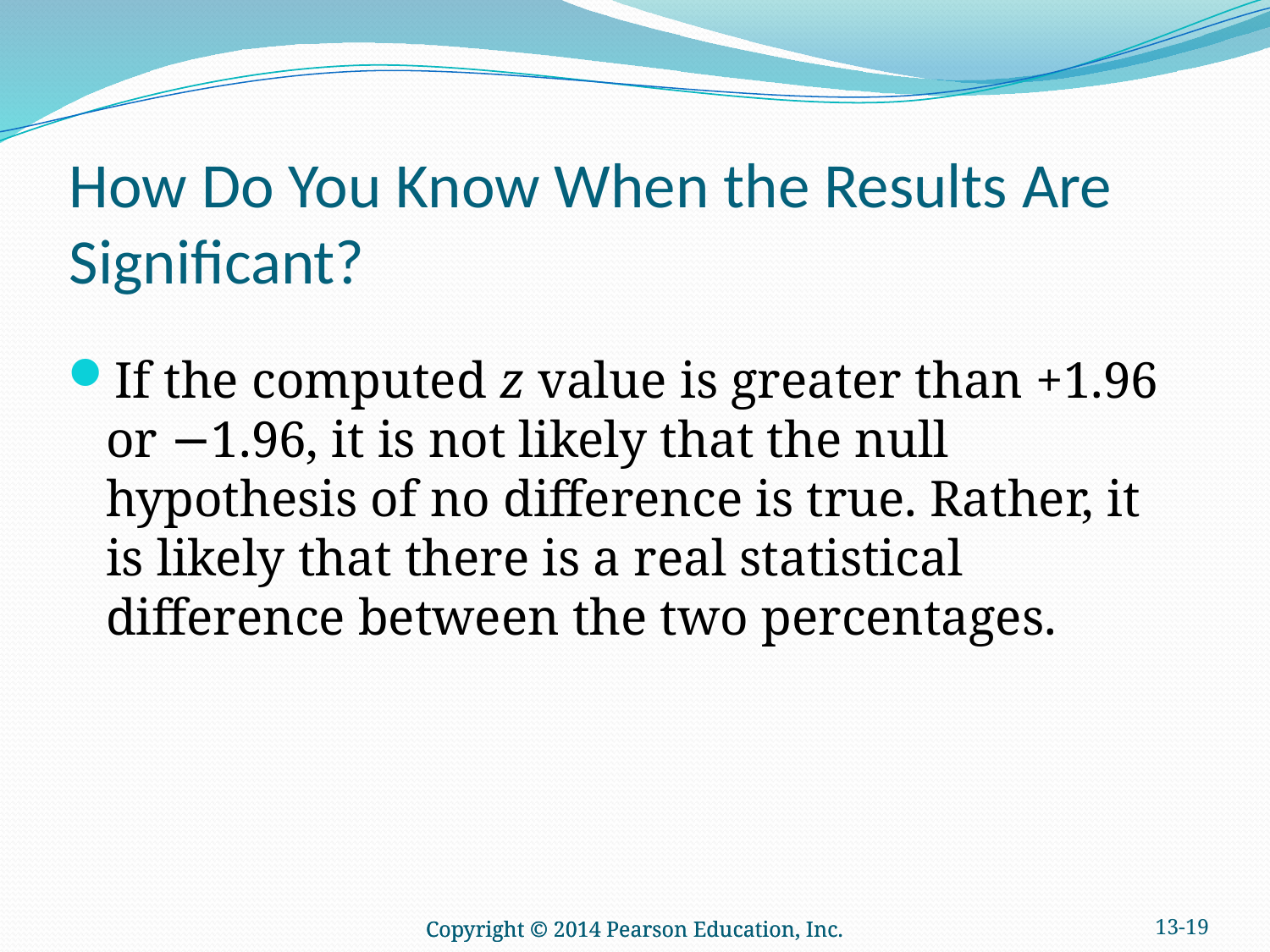

# How Do You Know When the Results Are Significant?
If the computed z value is greater than +1.96 or −1.96, it is not likely that the null hypothesis of no difference is true. Rather, it is likely that there is a real statistical difference between the two percentages.